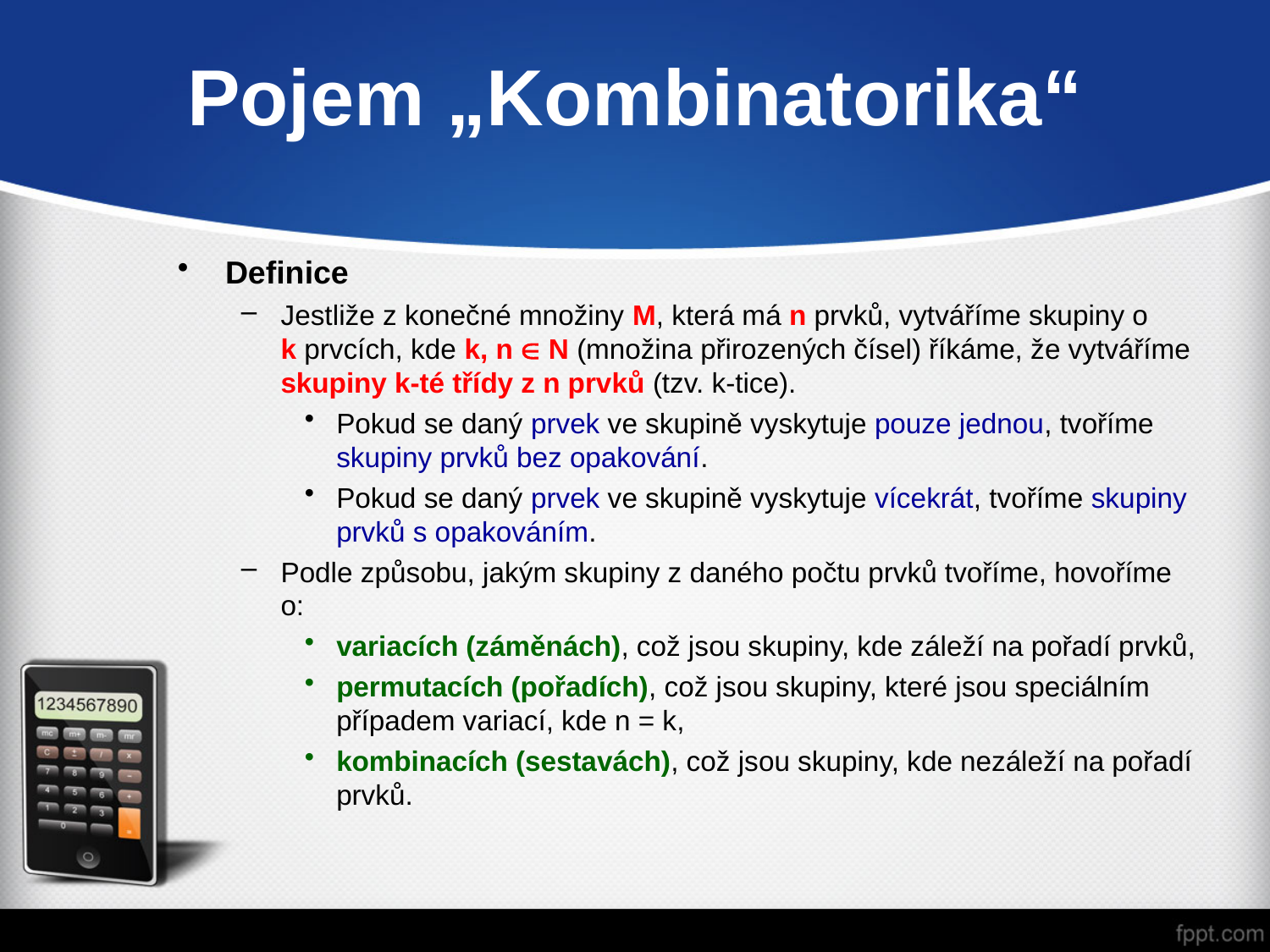

# Pojem „Kombinatorika“
Definice
Jestliže z konečné množiny M, která má n prvků, vytváříme skupiny o k prvcích, kde k, n ∈ N (množina přirozených čísel) říkáme, že vytváříme skupiny k-té třídy z n prvků (tzv. k-tice).
Pokud se daný prvek ve skupině vyskytuje pouze jednou, tvoříme skupiny prvků bez opakování.
Pokud se daný prvek ve skupině vyskytuje vícekrát, tvoříme skupiny prvků s opakováním.
Podle způsobu, jakým skupiny z daného počtu prvků tvoříme, hovoříme o:
variacích (záměnách), což jsou skupiny, kde záleží na pořadí prvků,
permutacích (pořadích), což jsou skupiny, které jsou speciálním případem variací, kde n = k,
kombinacích (sestavách), což jsou skupiny, kde nezáleží na pořadí prvků.